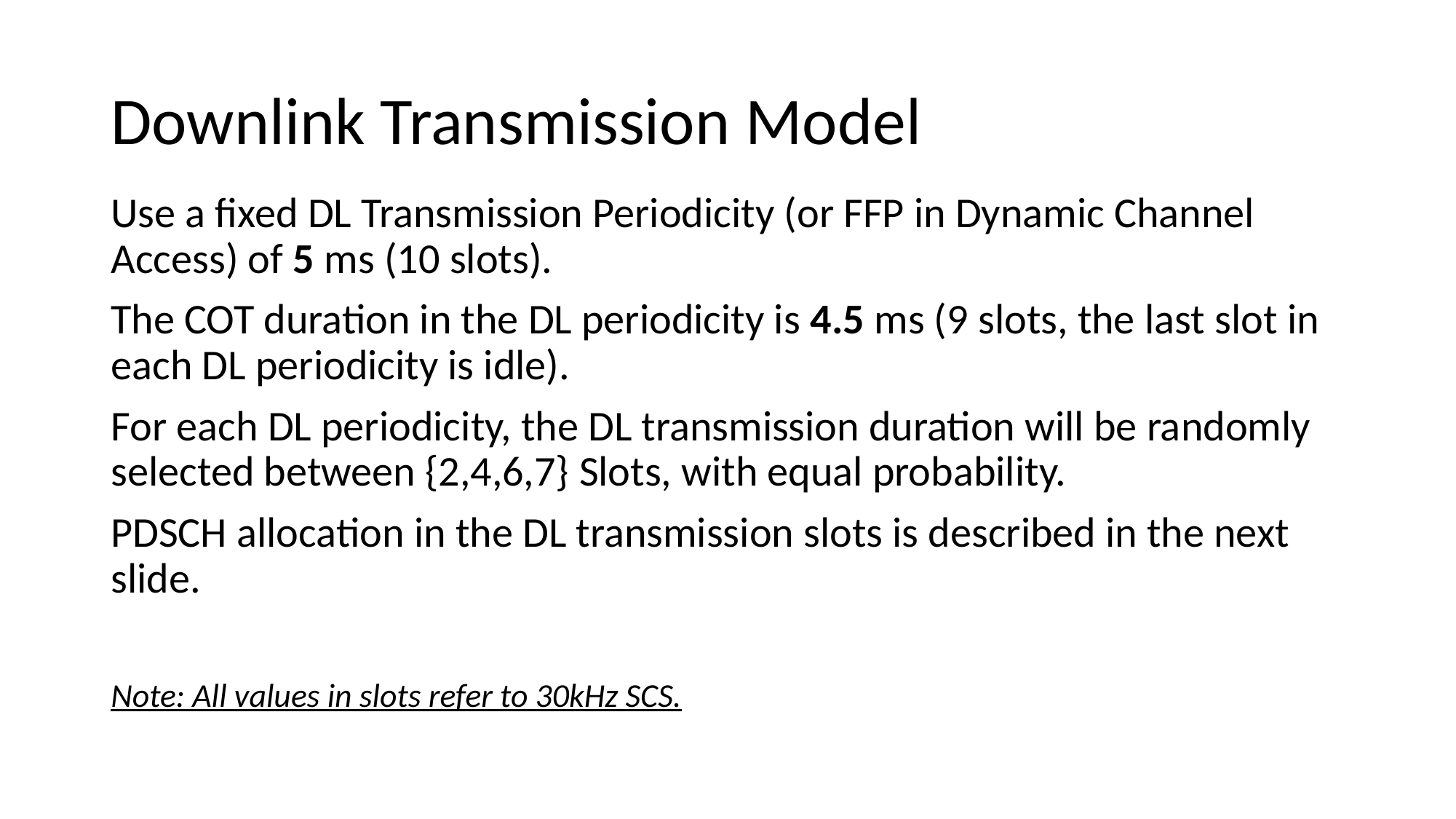

# Downlink Transmission Model
Use a fixed DL Transmission Periodicity (or FFP in Dynamic Channel Access) of 5 ms (10 slots).
The COT duration in the DL periodicity is 4.5 ms (9 slots, the last slot in each DL periodicity is idle).
For each DL periodicity, the DL transmission duration will be randomly selected between {2,4,6,7} Slots, with equal probability.
PDSCH allocation in the DL transmission slots is described in the next slide.

Note: All values in slots refer to 30kHz SCS.